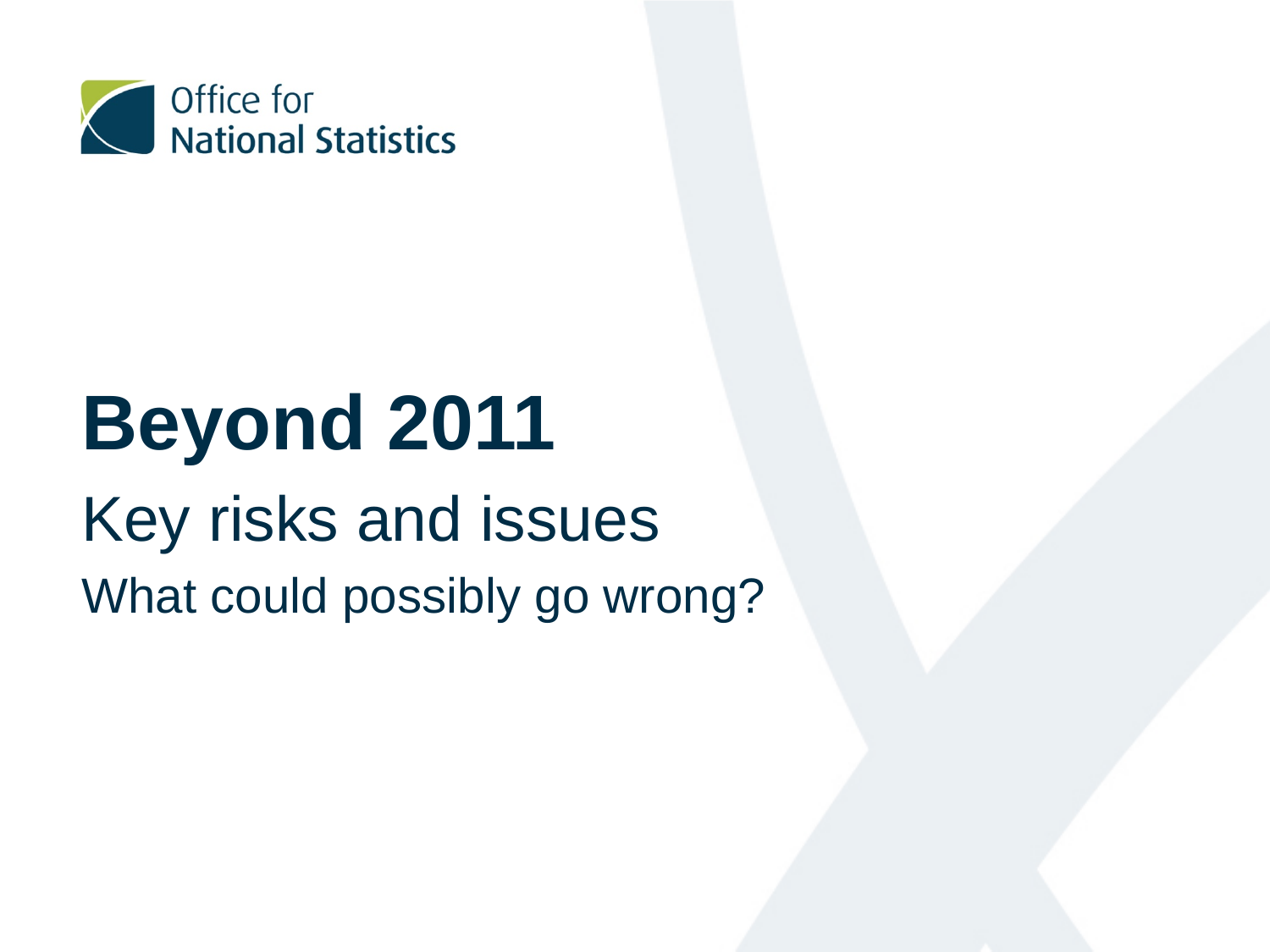

Beyond 2011
Key risks and issues
What could possibly go wrong?